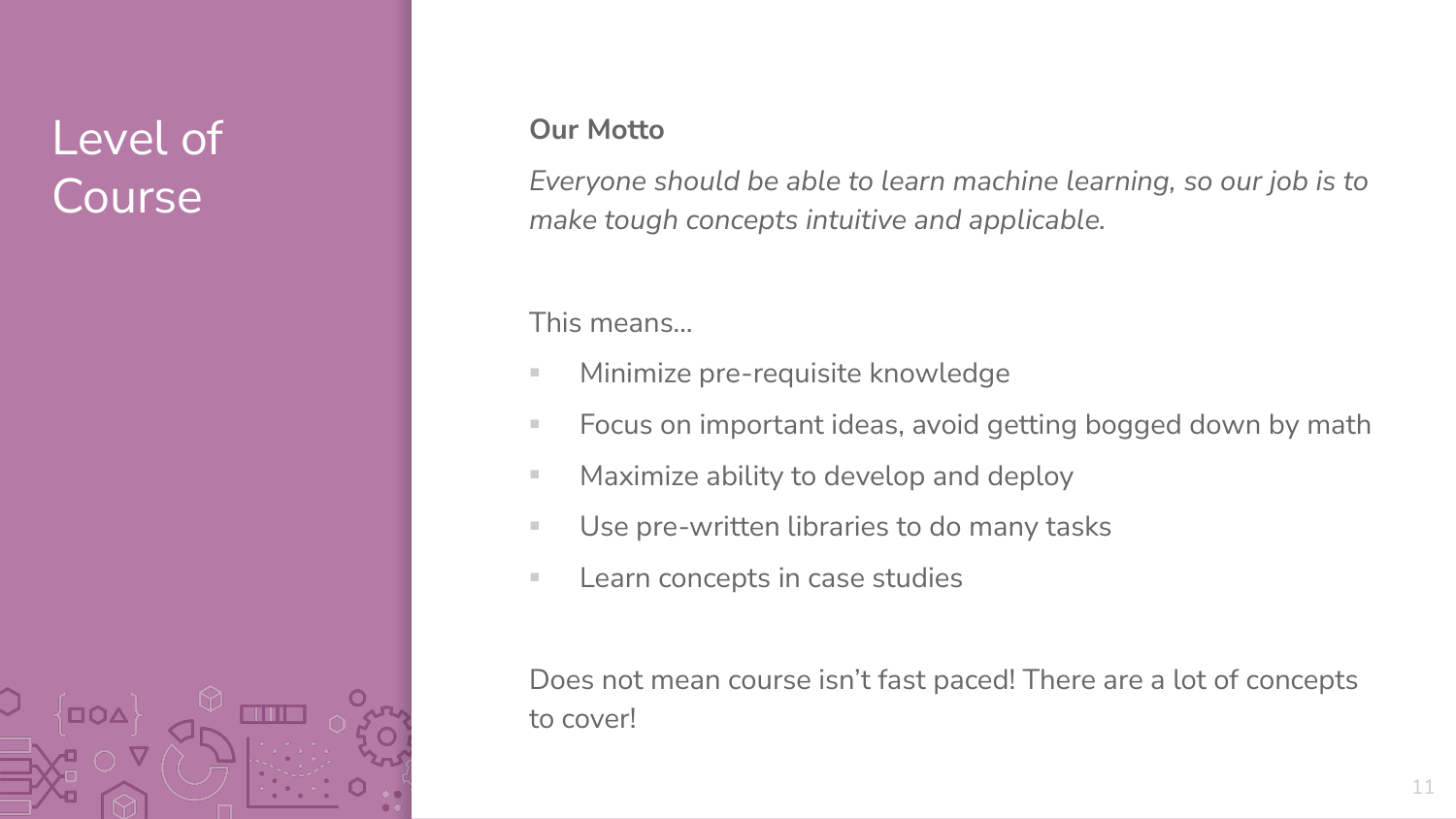

# Level of Course
Our Motto
Everyone should be able to learn machine learning, so our job is to  make tough concepts intuitive and applicable.

This means…
Minimize pre-requisite knowledge
Focus on important ideas, avoid getting bogged down by math
Maximize ability to develop and deploy
Use pre-written libraries to do many tasks
Learn concepts in case studies

Does not mean course isn’t fast paced! There are a lot of concepts to cover!
11